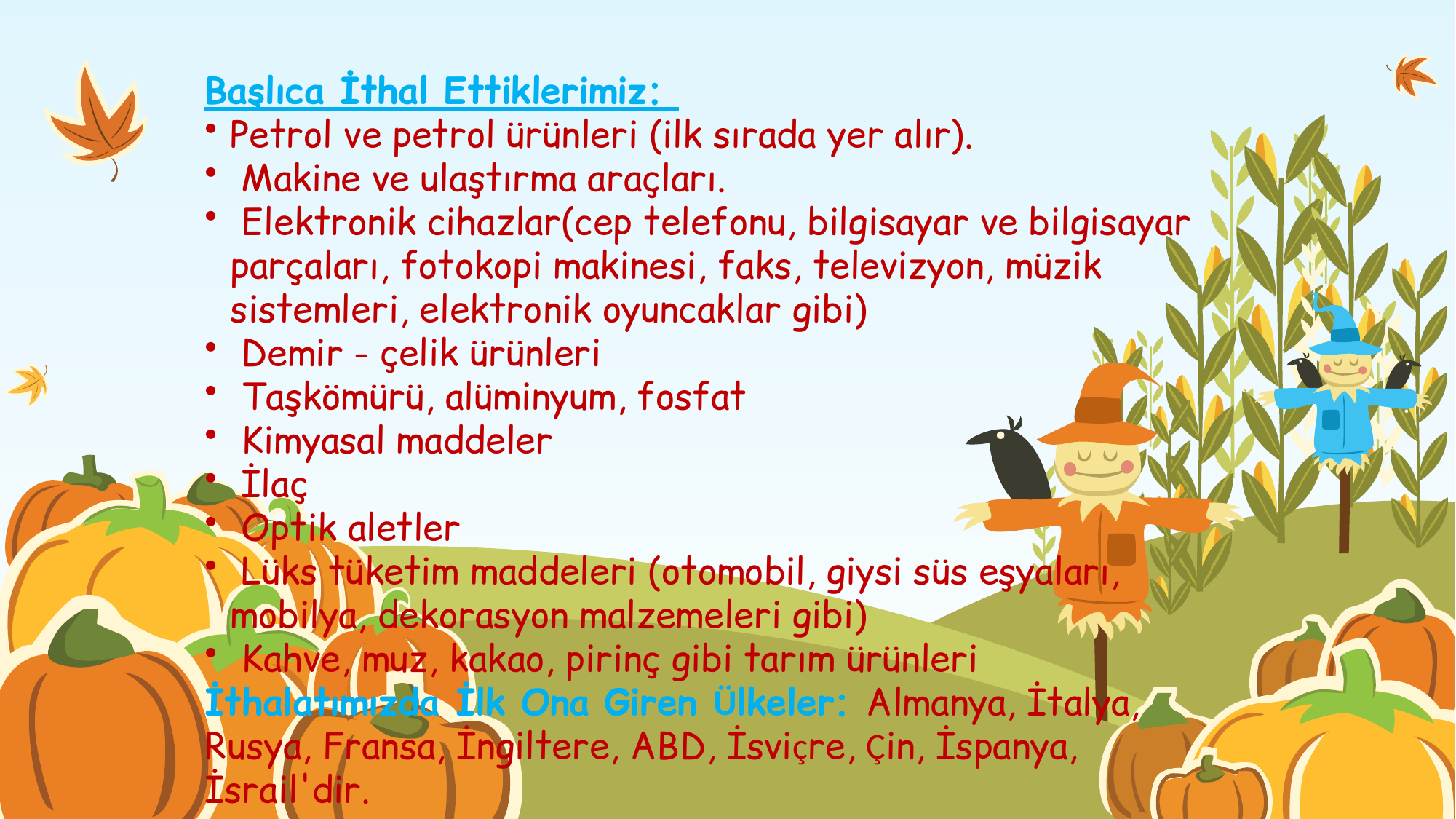

Başlıca İthal Ettiklerimiz:
Petrol ve petrol ürünleri (ilk sırada yer alır).
 Makine ve ulaştırma araçları.
 Elektronik cihazlar(cep telefonu, bilgisayar ve bilgisayar parçaları, fotokopi makinesi, faks, televizyon, müzik sistemleri, elektronik oyuncaklar gibi)
 Demir - çelik ürünleri
 Taşkömürü, alüminyum, fosfat
 Kimyasal maddeler
 İlaç
 Optik aletler
 Lüks tüketim maddeleri (otomobil, giysi süs eşyaları, mobilya, dekorasyon malzemeleri gibi)
 Kahve, muz, kakao, pirinç gibi tarım ürünleri
İthalatımızda İlk Ona Giren Ülkeler: Almanya, İtalya, Rusya, Fransa, İngiltere, ABD, İsviçre, Çin, İspanya, İsrail'dir.